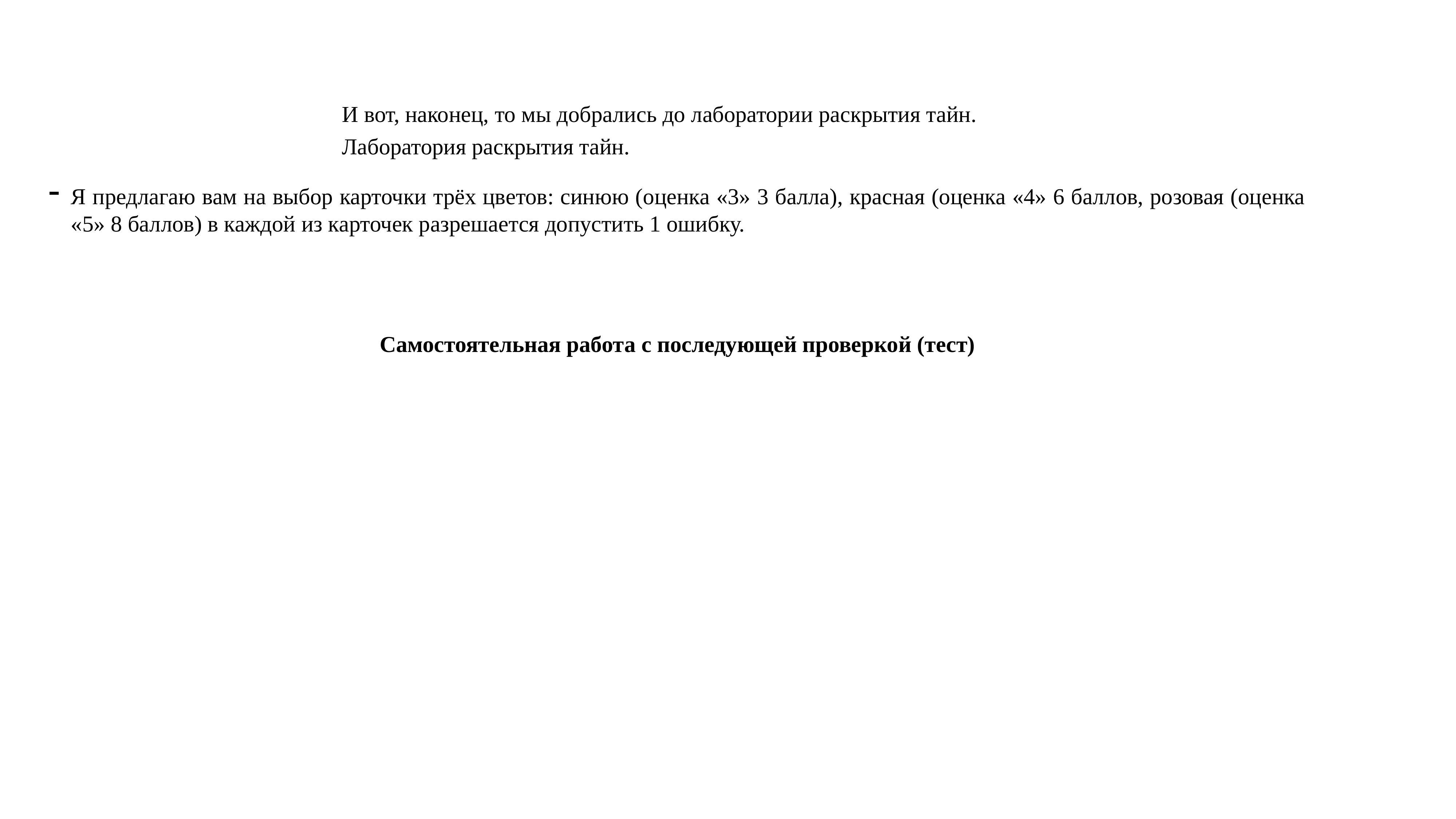

И вот, наконец, то мы добрались до лаборатории раскрытия тайн.
Лаборатория раскрытия тайн.
Я предлагаю вам на выбор карточки трёх цветов: синюю (оценка «3» 3 балла), красная (оценка «4» 6 баллов, розовая (оценка «5» 8 баллов) в каждой из карточек разрешается допустить 1 ошибку.
Самостоятельная работа с последующей проверкой (тест)